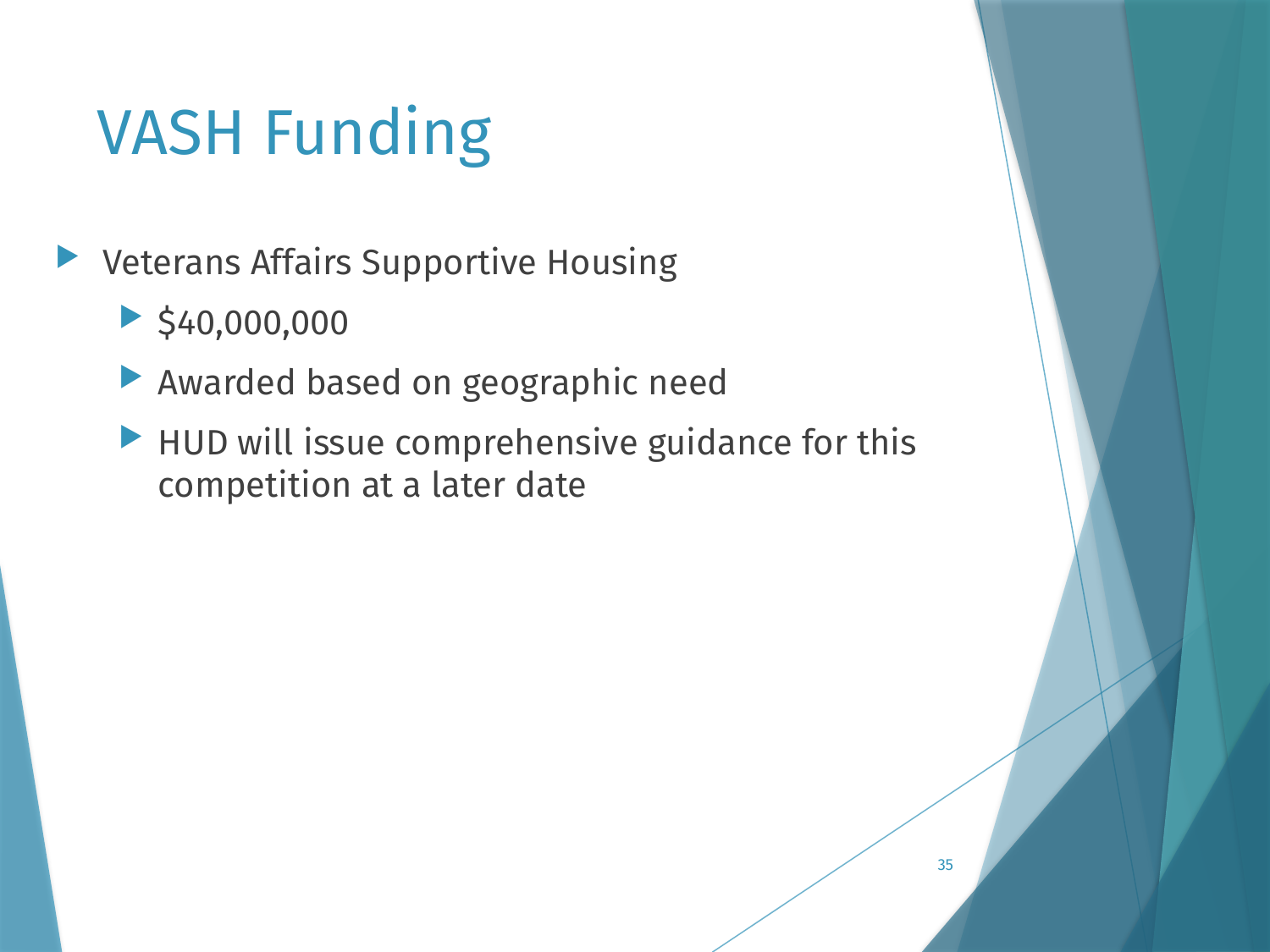

# VASH Funding
Veterans Affairs Supportive Housing
$40,000,000
Awarded based on geographic need
HUD will issue comprehensive guidance for this competition at a later date

35